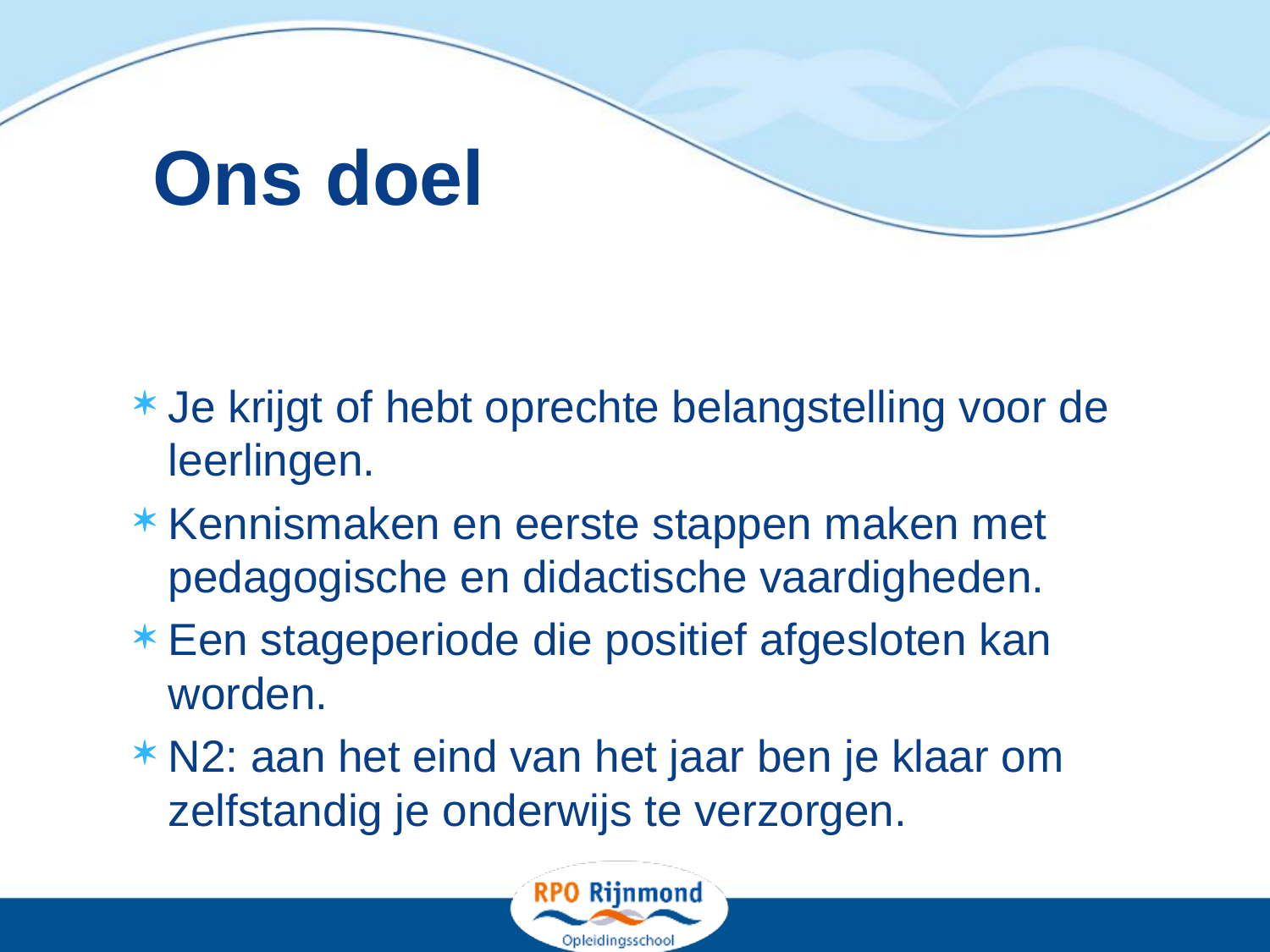

# Ons doel
Je krijgt of hebt oprechte belangstelling voor de leerlingen.
Kennismaken en eerste stappen maken met pedagogische en didactische vaardigheden.
Een stageperiode die positief afgesloten kan worden.
N2: aan het eind van het jaar ben je klaar om zelfstandig je onderwijs te verzorgen.